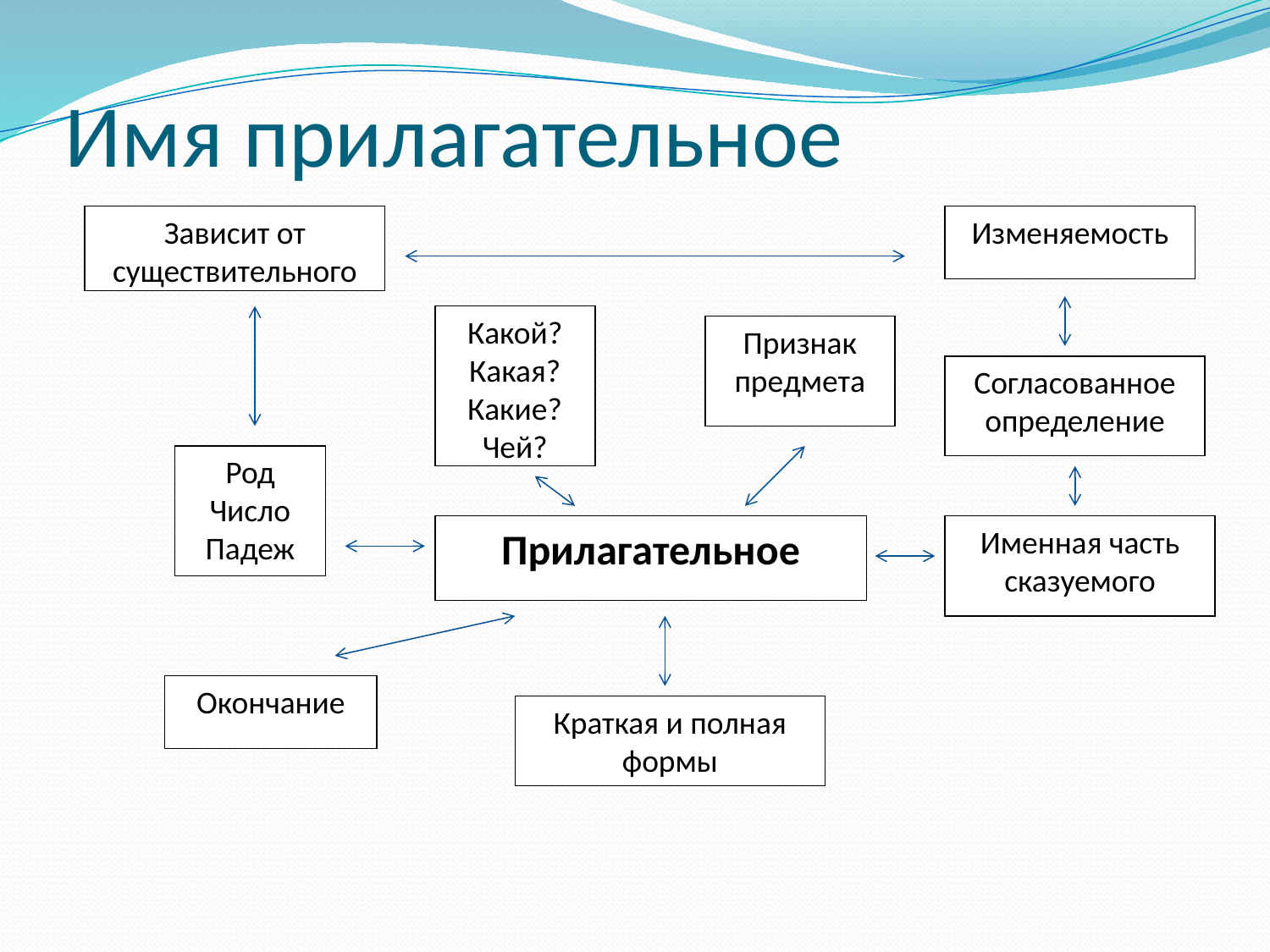

# Имя прилагательное
Зависит от существительного
Изменяемость
Какой?
Какая?
Какие?
Чей?
Признак
предмета
Согласованное определение
Род
Число
Падеж

Прилагательное
Именная часть сказуемого

Окончание

Краткая и полная формы